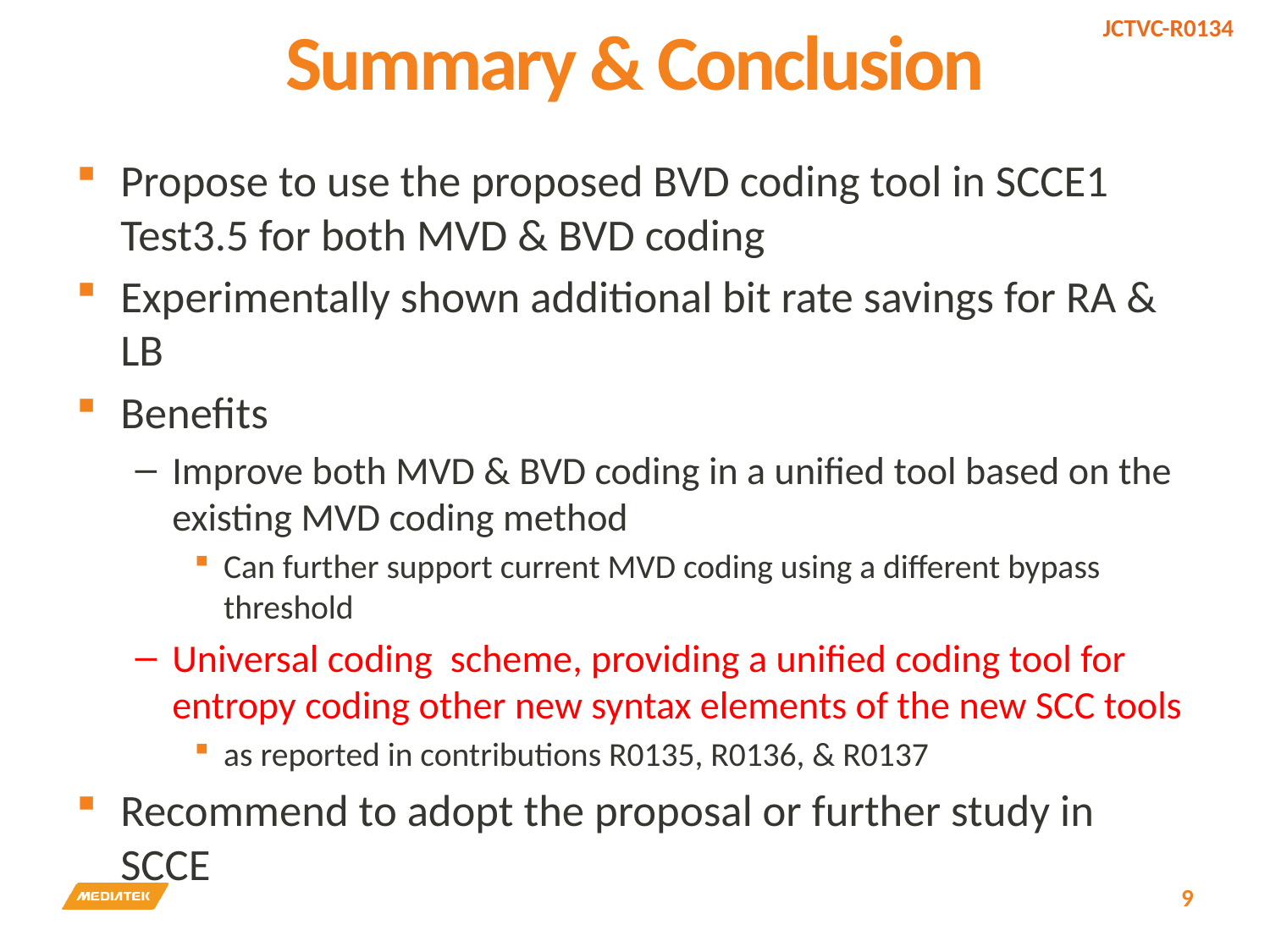

# Summary & Conclusion
Propose to use the proposed BVD coding tool in SCCE1 Test3.5 for both MVD & BVD coding
Experimentally shown additional bit rate savings for RA & LB
Benefits
Improve both MVD & BVD coding in a unified tool based on the existing MVD coding method
Can further support current MVD coding using a different bypass threshold
Universal coding  scheme, providing a unified coding tool for entropy coding other new syntax elements of the new SCC tools
as reported in contributions R0135, R0136, & R0137
Recommend to adopt the proposal or further study in SCCE
9